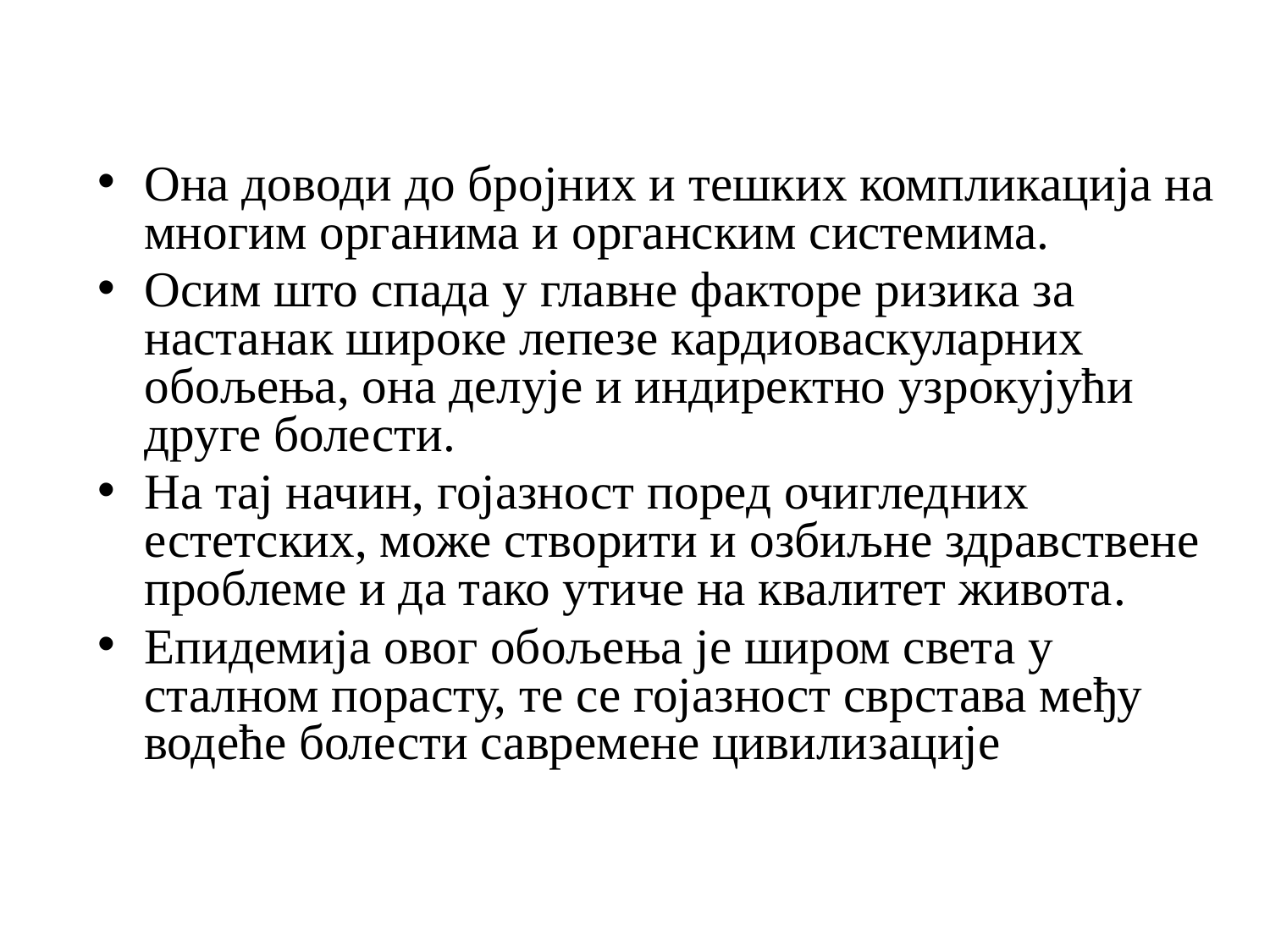

Она доводи до бројних и тешких компликација на многим органима и органским системима.
Осим што спада у главне факторе ризика за настанак широке лепезе кардиоваскуларних обољења, она делује и индиректно узрокујући друге болести.
На тај начин, гојазност поред очигледних естетских, може створити и озбиљне здравствене проблеме и да тако утиче на квалитет живота.
Епидемија овог обољења је широм света у сталном порасту, те се гојазност сврстава међу водеће болести савремене цивилизације